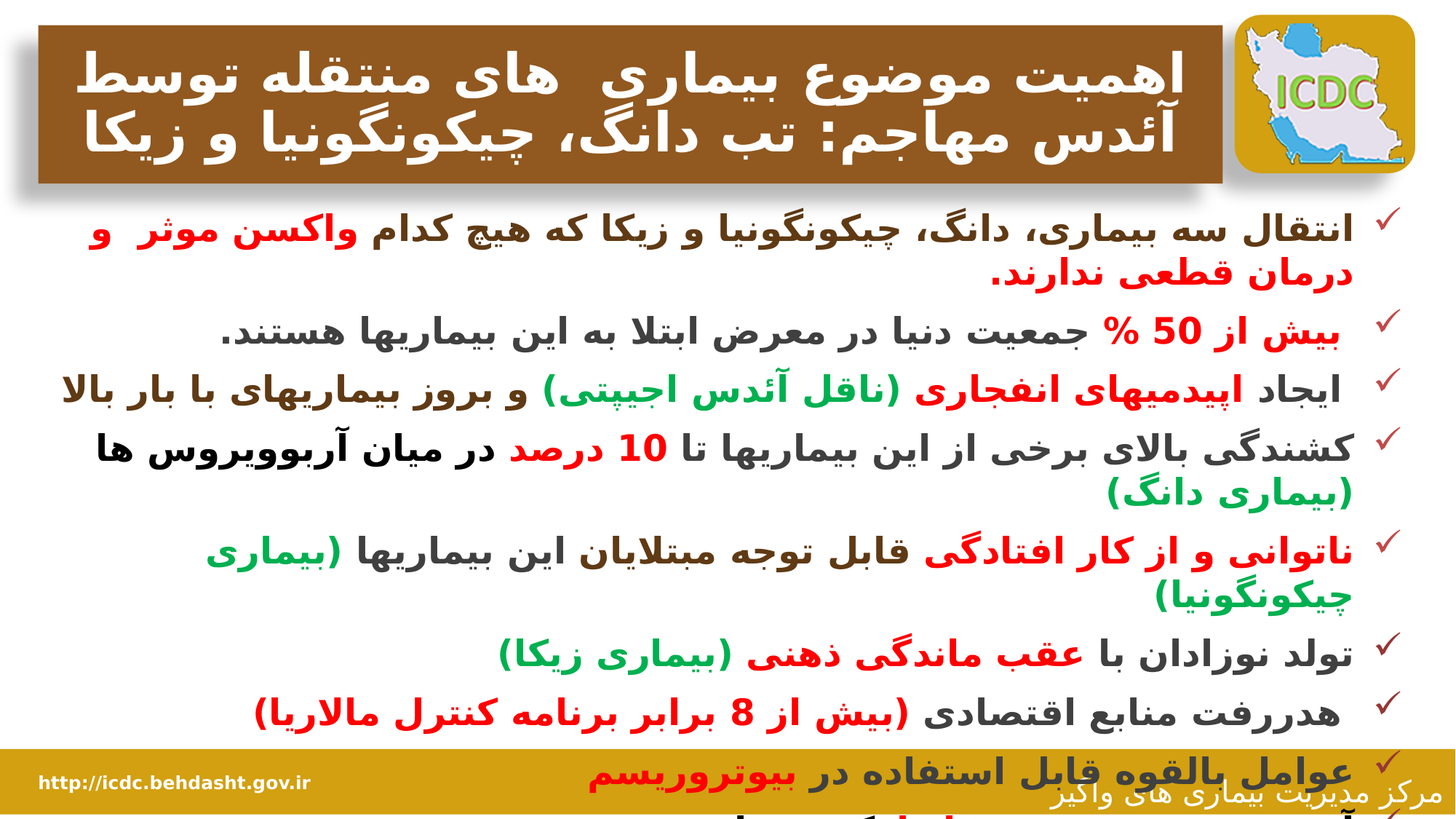

# اهمیت موضوع بیماری  های منتقله توسط آئدس مهاجم: تب دانگ، چیکونگونیا و زیکا
انتقال سه بیماری، دانگ، چیکونگونیا و زیکا که هیچ کدام واکسن موثر  و درمان قطعی ندارند.
 بیش از 50 % جمعیت دنیا در معرض ابتلا به این بیماریها هستند.
 ایجاد اپیدمیهای انفجاری (ناقل آئدس اجیپتی) و بروز بیماریهای با بار بالا
کشندگی بالای برخی از این بیماریها تا 10 درصد در میان آربوویروس ها (بیماری دانگ)
ناتوانی و از کار افتادگی قابل توجه مبتلایان این بیماریها (بیماری چیکونگونیا)
تولد نوزادان با عقب ماندگی ذهنی (بیماری زیکا)
 هدررفت منابع اقتصادی (بیش از 8 برابر برنامه کنترل مالاریا)
عوامل بالقوه قابل استفاده در بیوتروریسم
آسیب جدی به توسعه پایدارکشورها.